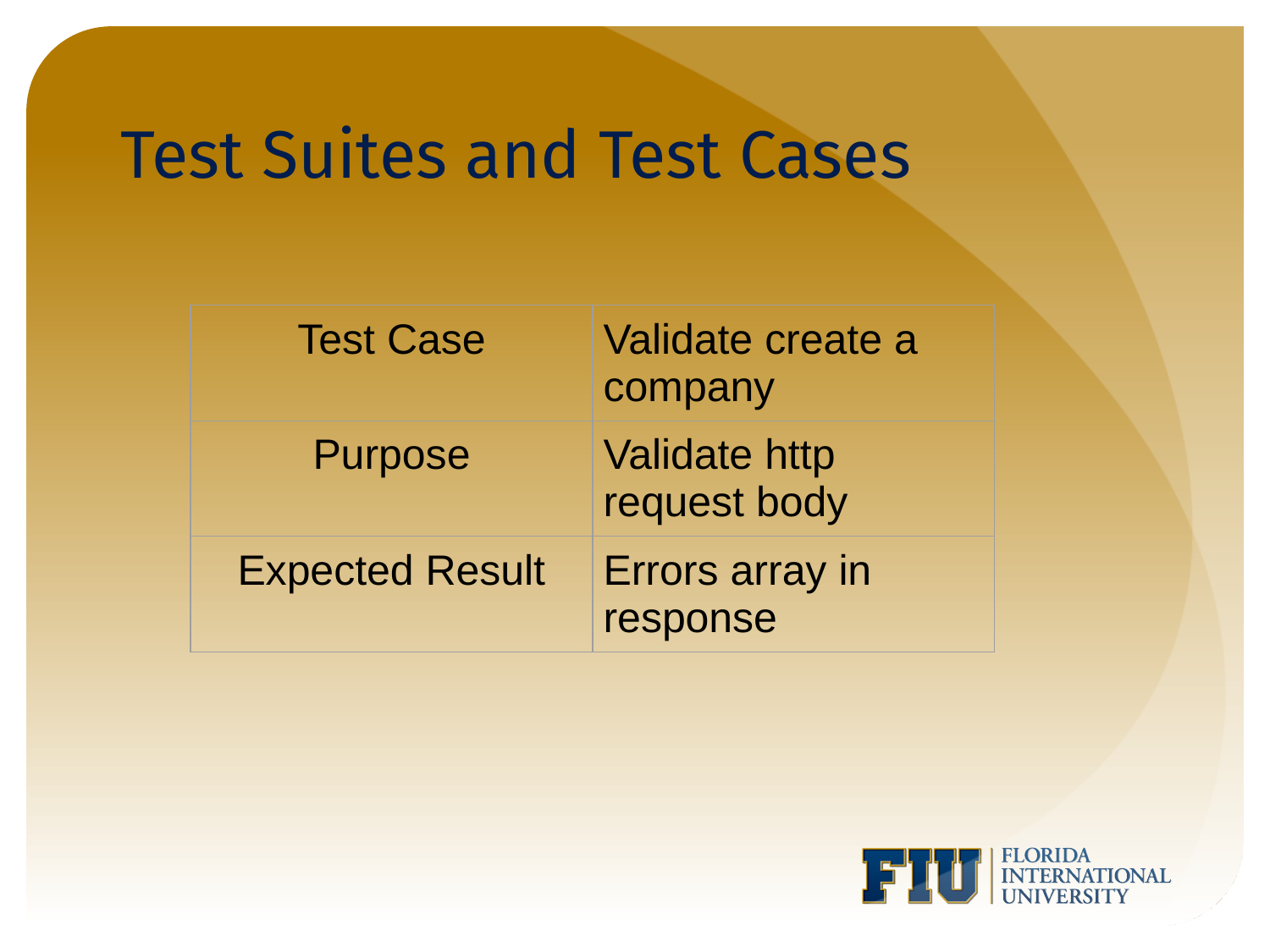

# Test Suites and Test Cases

| Test Case | Validate create a company |
| --- | --- |
| Purpose | Validate http request body |
| Expected Result | Errors array in response |